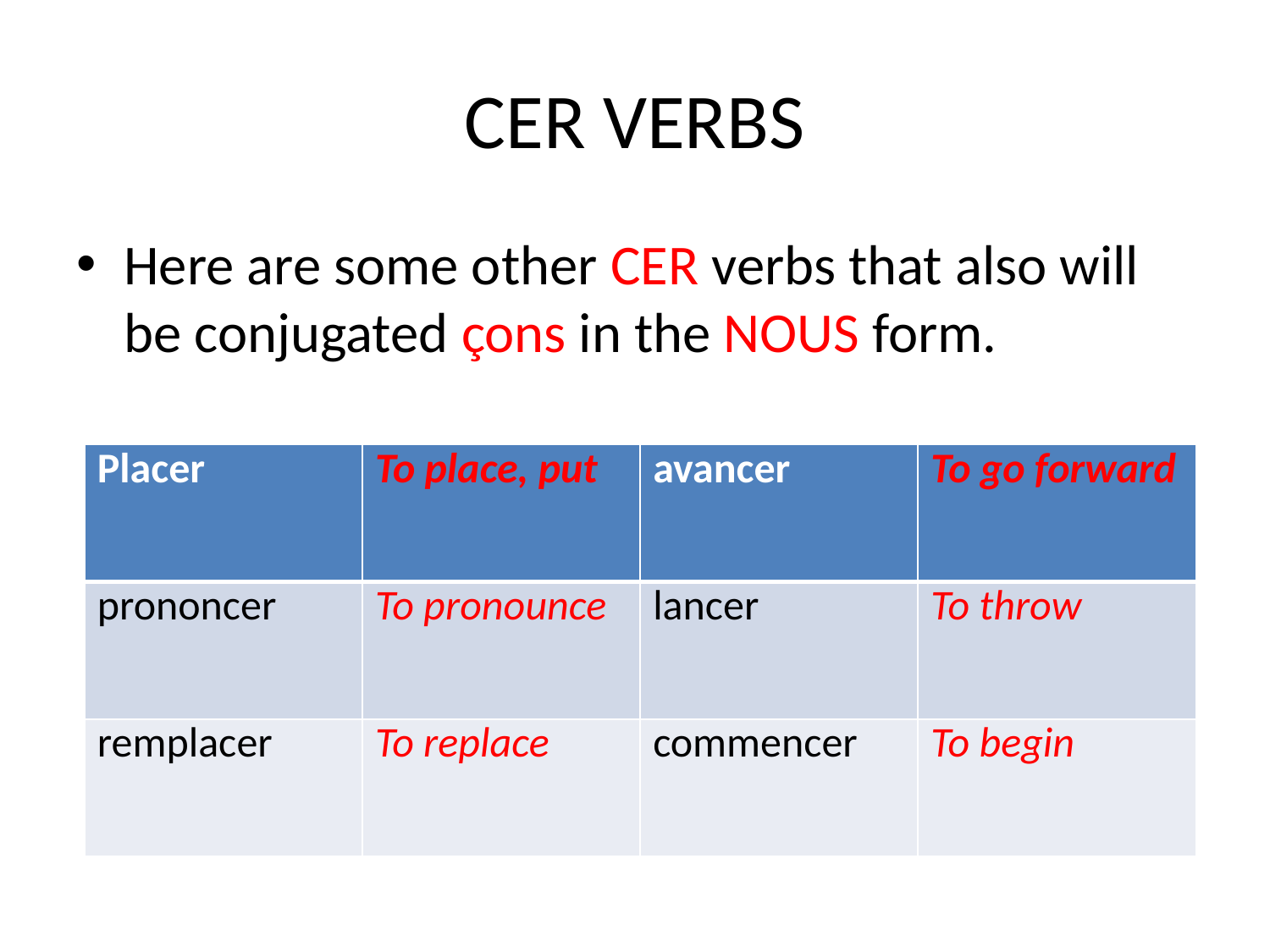

# CER VERBS
Here are some other CER verbs that also will be conjugated çons in the NOUS form.

| Placer | To place, put | avancer | To go forward |
| --- | --- | --- | --- |
| prononcer | To pronounce | lancer | To throw |
| remplacer | To replace | commencer | To begin |